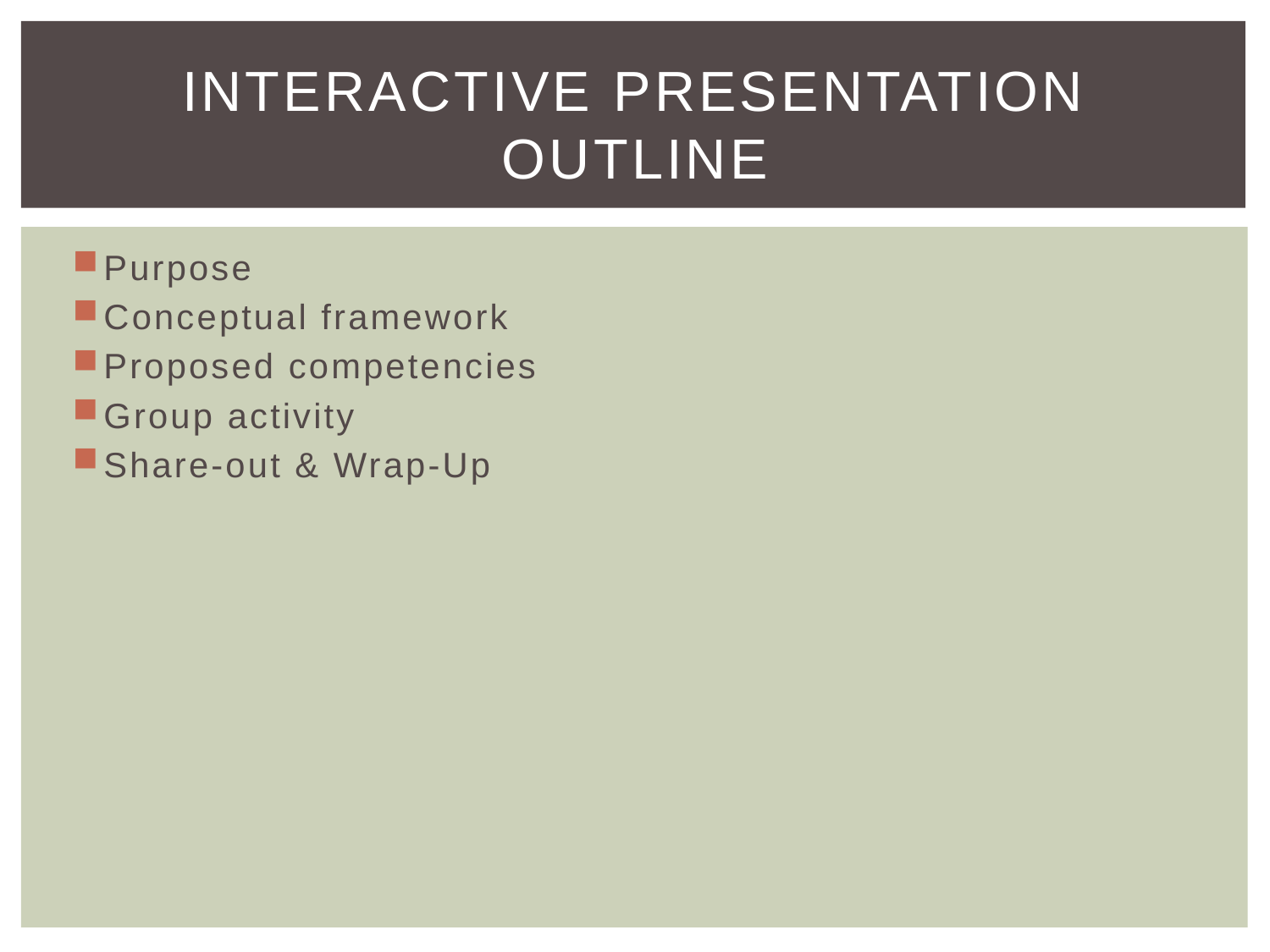

# Interactive Presentation Outline
Purpose
Conceptual framework
Proposed competencies
Group activity
Share-out & Wrap-Up